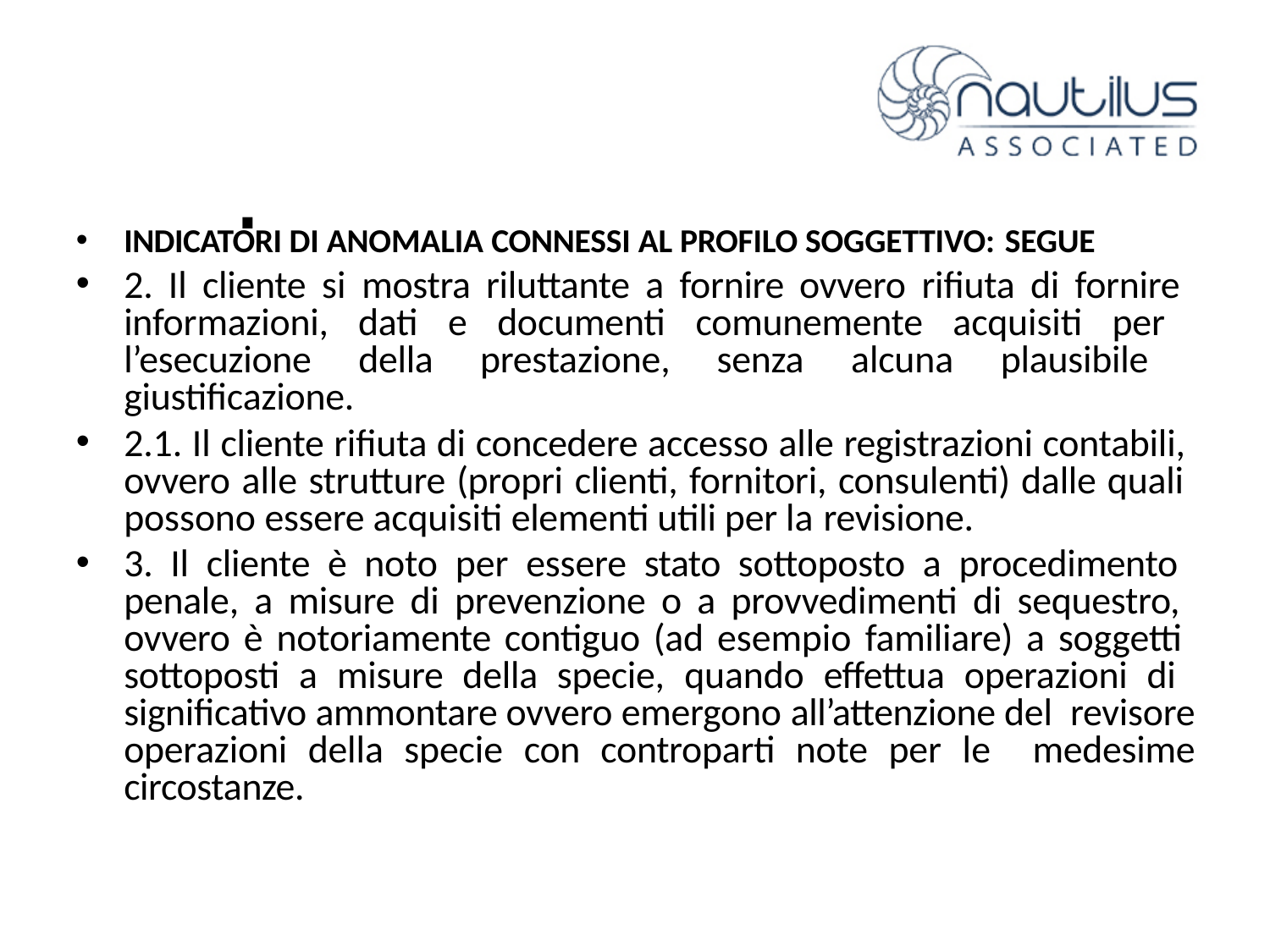

# .
INDICATORI DI ANOMALIA CONNESSI AL PROFILO SOGGETTIVO: SEGUE
2. Il cliente si mostra riluttante a fornire ovvero rifiuta di fornire  informazioni, dati e documenti comunemente acquisiti per  l’esecuzione della prestazione, senza alcuna plausibile  giustificazione.
2.1. Il cliente rifiuta di concedere accesso alle registrazioni contabili,  ovvero alle strutture (propri clienti, fornitori, consulenti) dalle quali  possono essere acquisiti elementi utili per la revisione.
3. Il cliente è noto per essere stato sottoposto a procedimento  penale, a misure di prevenzione o a provvedimenti di sequestro,  ovvero è notoriamente contiguo (ad esempio familiare) a soggetti  sottoposti a misure della specie, quando effettua operazioni di  significativo ammontare ovvero emergono all’attenzione del  revisore operazioni della specie con controparti note per le  medesime circostanze.